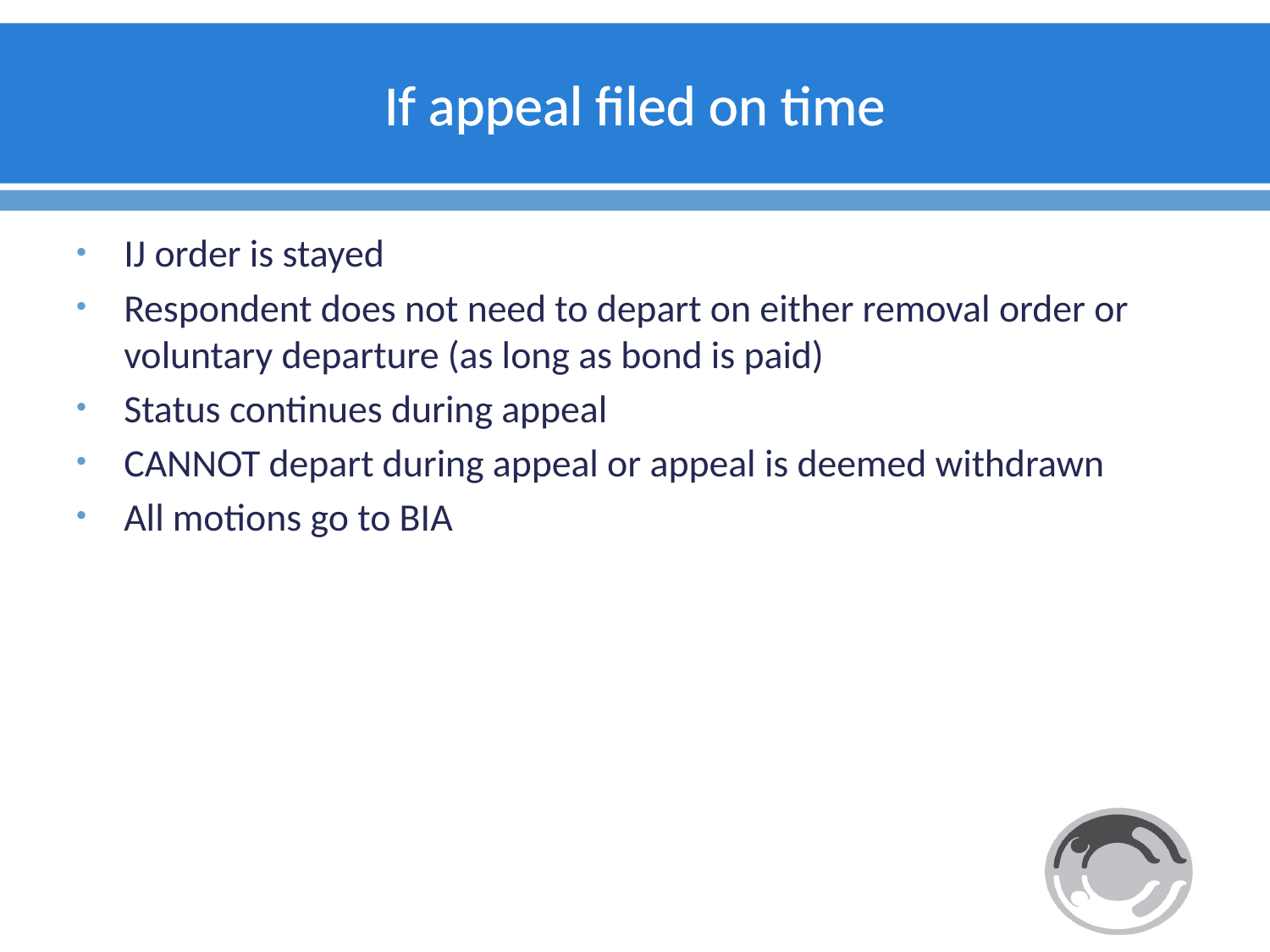

# If appeal filed on time
IJ order is stayed
Respondent does not need to depart on either removal order or voluntary departure (as long as bond is paid)
Status continues during appeal
CANNOT depart during appeal or appeal is deemed withdrawn
All motions go to BIA